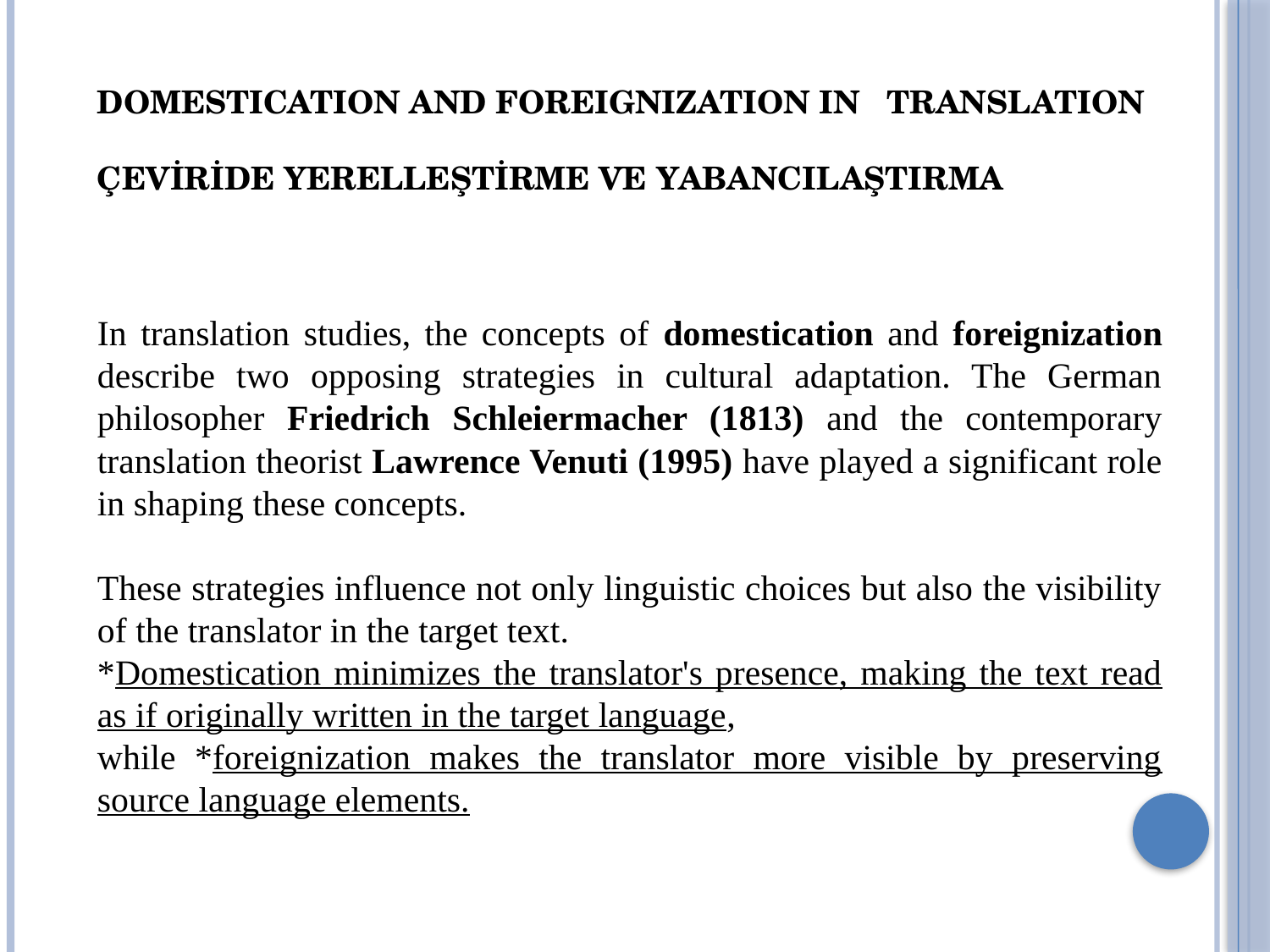

DOMESTICATION AND FOREIGNIZATION IN   TRANSLATION
ÇEVİRİDE YERELLEŞTİRME VE YABANCILAŞTIRMA

In translation studies, the concepts of domestication and foreignization describe two opposing strategies in cultural adaptation. The German philosopher Friedrich Schleiermacher (1813) and the contemporary translation theorist Lawrence Venuti (1995) have played a significant role in shaping these concepts.

These strategies influence not only linguistic choices but also the visibility of the translator in the target text.
*Domestication minimizes the translator's presence, making the text read as if originally written in the target language,
while *foreignization makes the translator more visible by preserving source language elements.